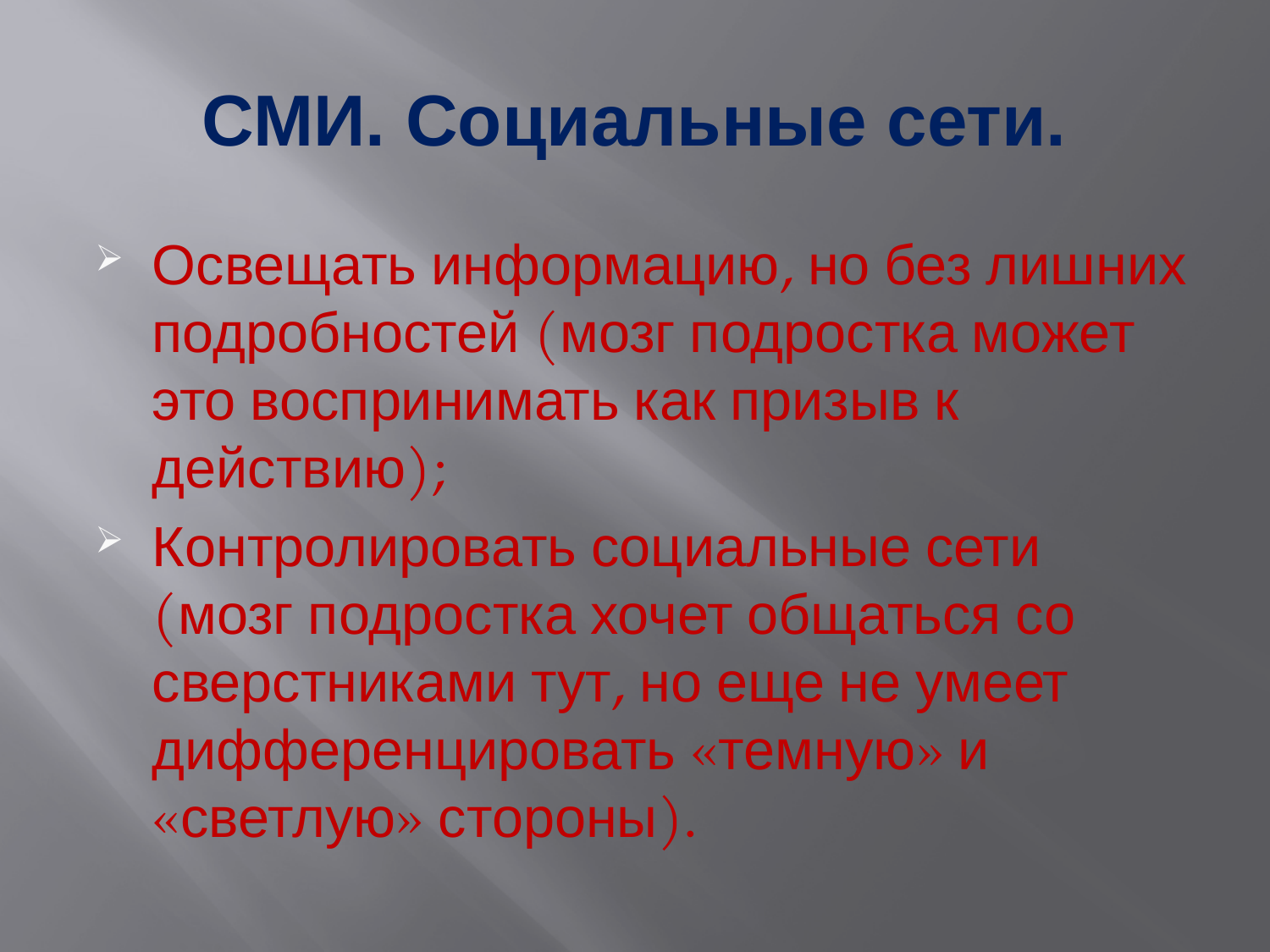

СМИ. Социальные сети.
Освещать информацию, но без лишних подробностей (мозг подростка может это воспринимать как призыв к действию);
Контролировать социальные сети (мозг подростка хочет общаться со сверстниками тут, но еще не умеет дифференцировать «темную» и «светлую» стороны).